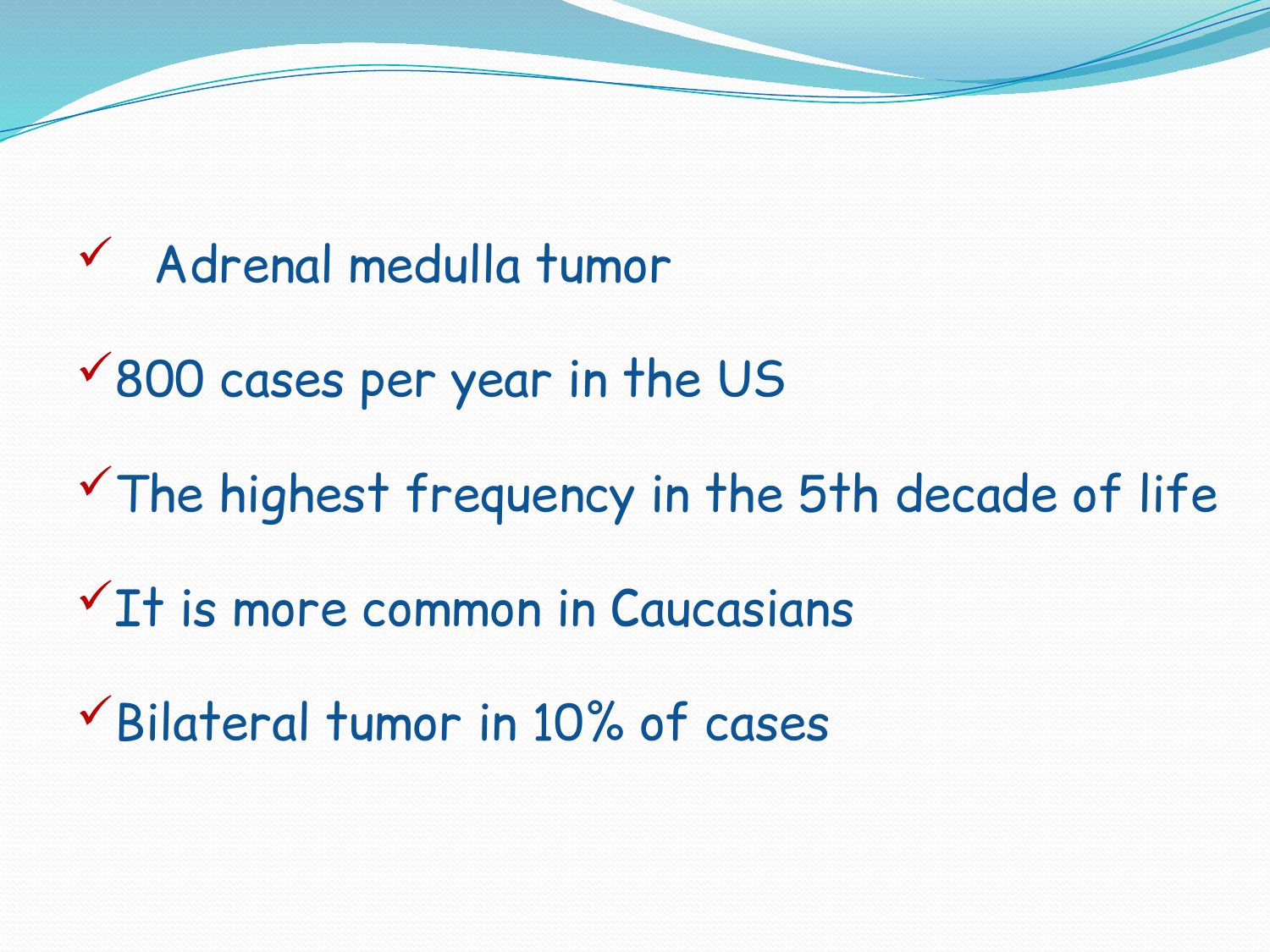

Adrenal medulla tumor

800 cases per year in the US

The highest frequency in the 5th decade of life

It is more common in Caucasians

Bilateral tumor in 10% of cases